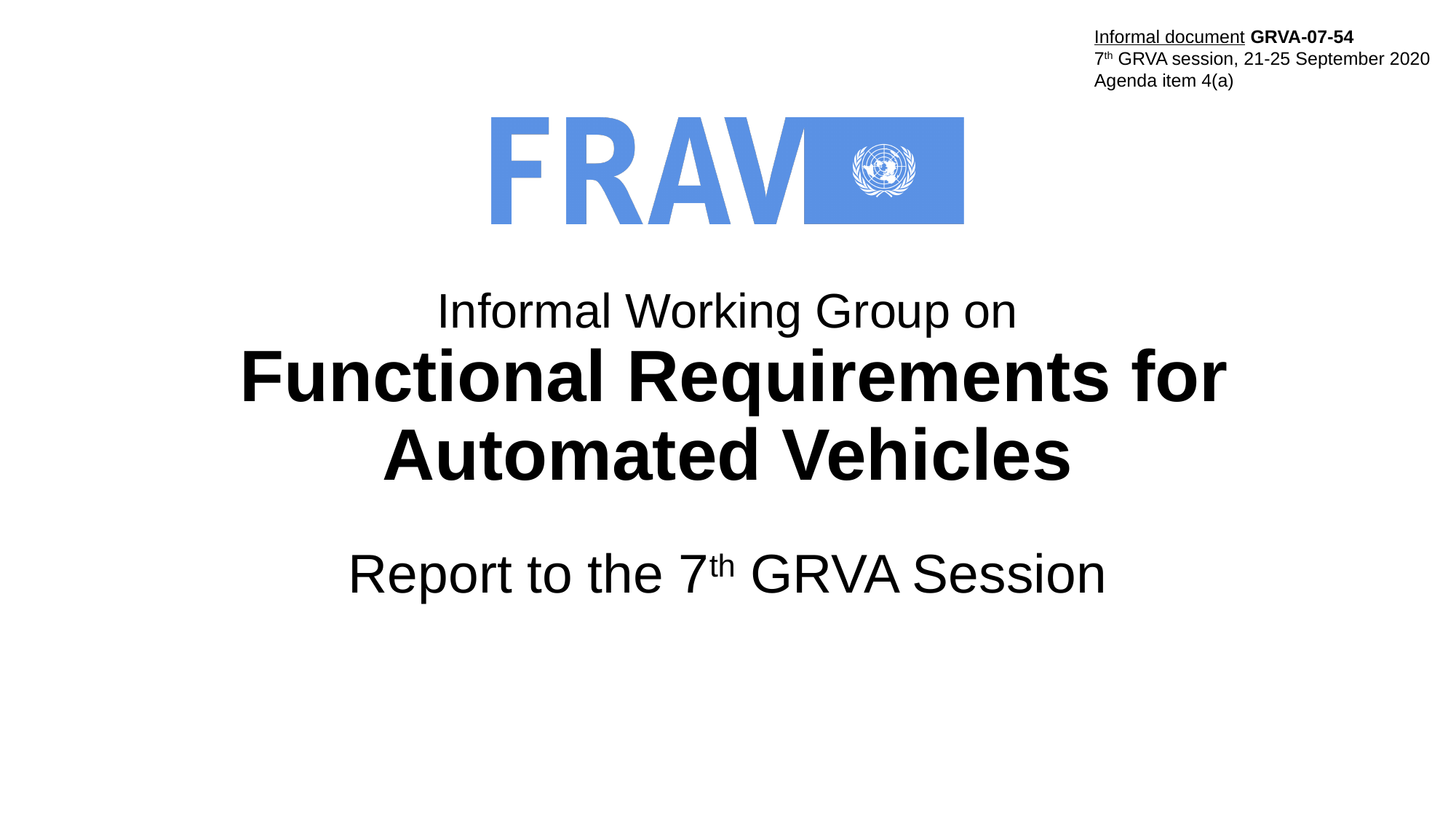

Informal document GRVA-07-54
7th GRVA session, 21-25 September 2020
Agenda item 4(a)
# Informal Working Group on Functional Requirements for Automated Vehicles
Report to the 7th GRVA Session